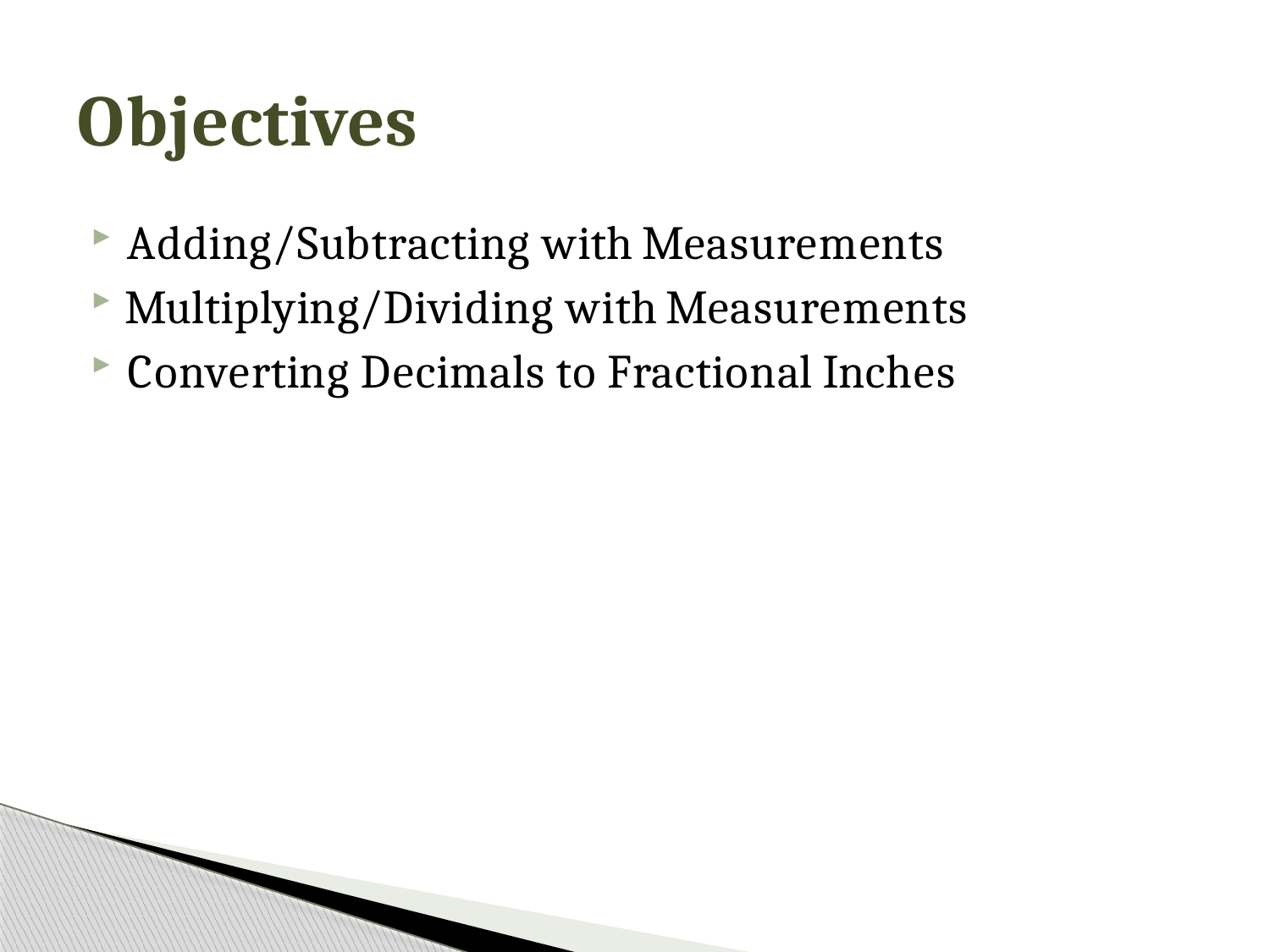

# Objectives
Adding/Subtracting with Measurements
Multiplying/Dividing with Measurements
Converting Decimals to Fractional Inches